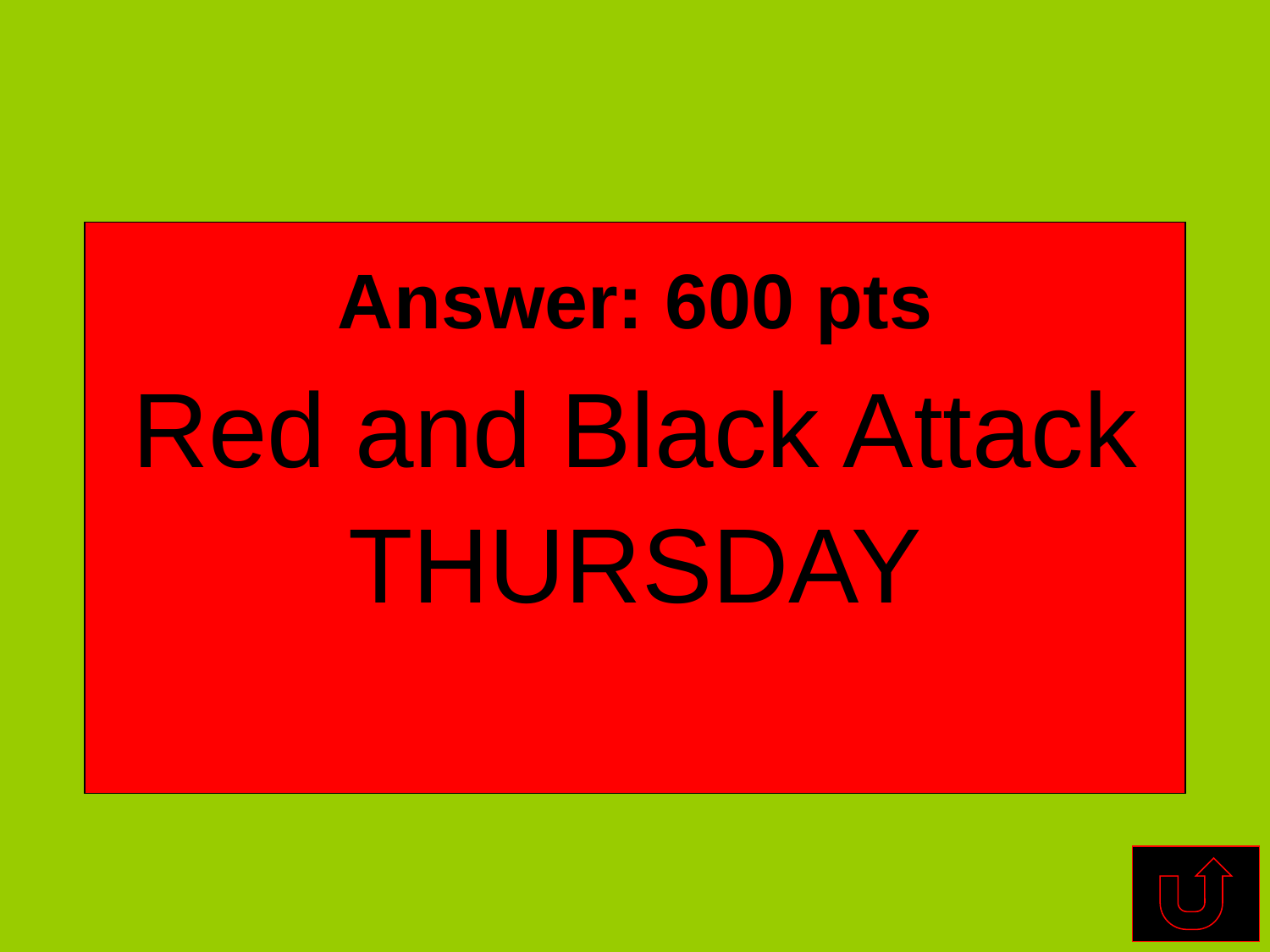

Red and Black Attack
THURSDAY
Answer: 600 pts